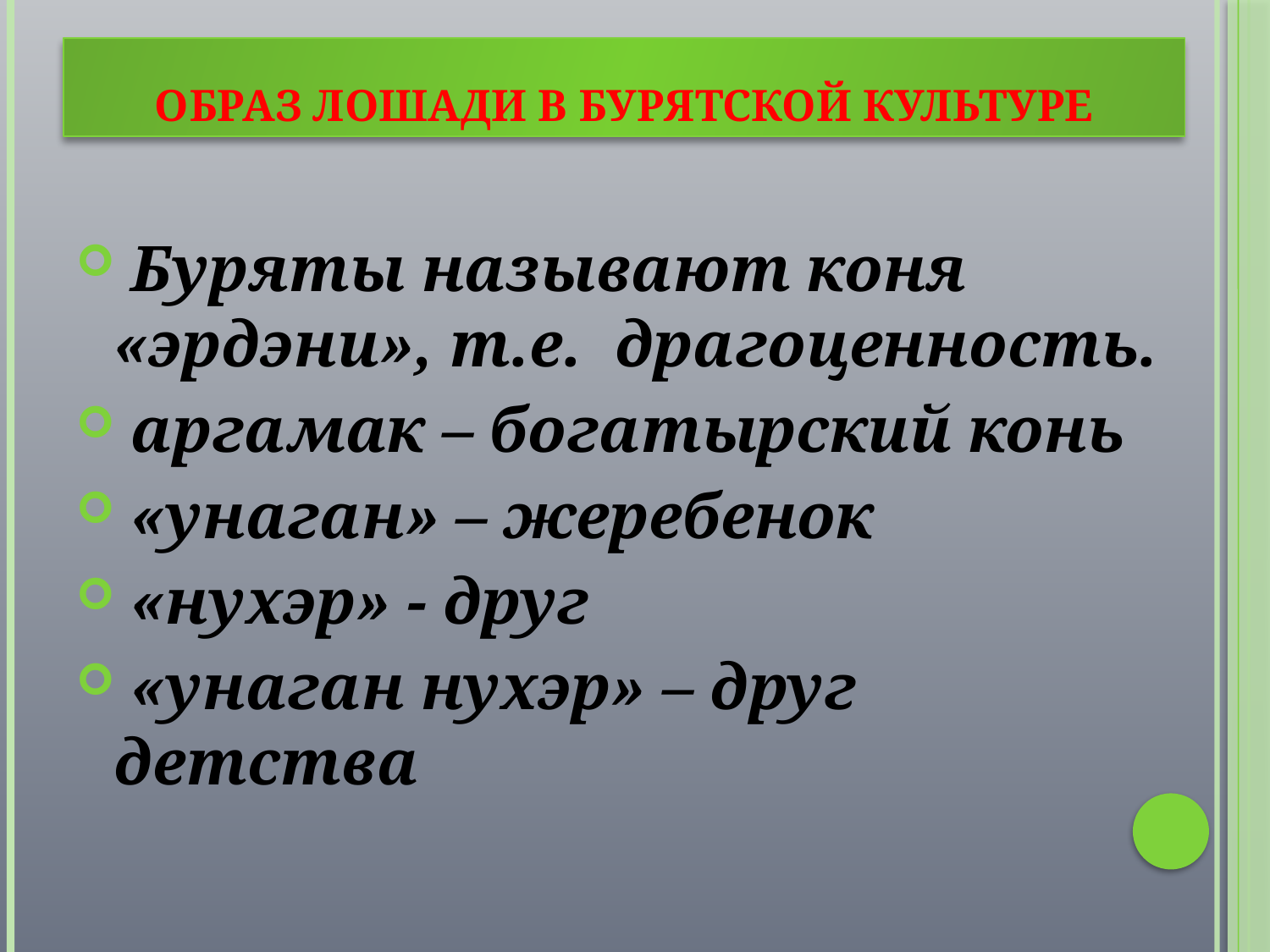

# Образ лошади в бурятской культуре
 Буряты называют коня «эрдэни», т.е.  драгоценность.
 аргамак – богатырский конь
 «унаган» – жеребенок
 «нухэр» - друг
 «унаган нухэр» – друг детства